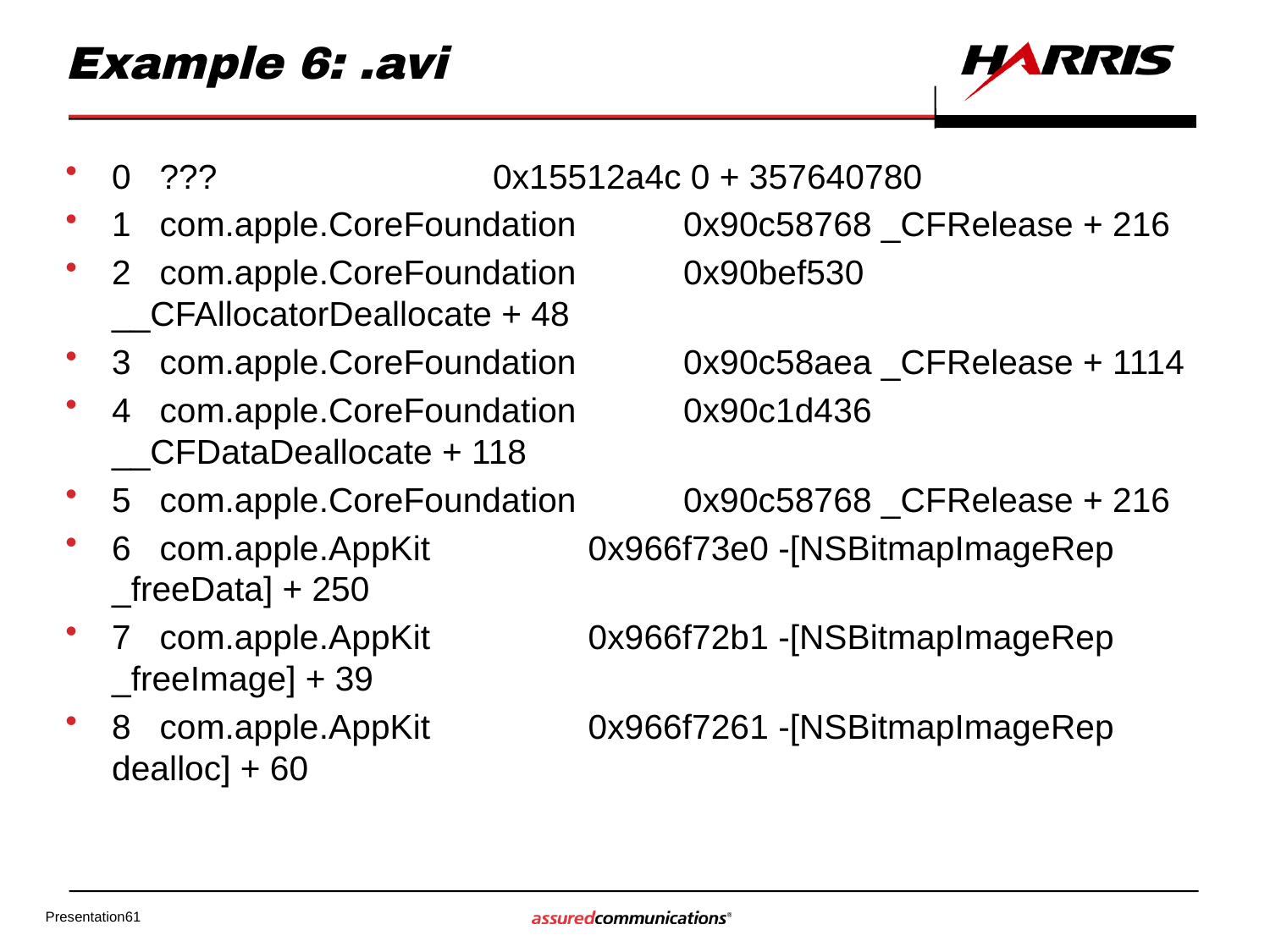

# Example 6: .avi
0   ???                           	0x15512a4c 0 + 357640780
1   com.apple.CoreFoundation      	0x90c58768 _CFRelease + 216
2   com.apple.CoreFoundation      	0x90bef530 __CFAllocatorDeallocate + 48
3   com.apple.CoreFoundation      	0x90c58aea _CFRelease + 1114
4   com.apple.CoreFoundation      	0x90c1d436 __CFDataDeallocate + 118
5   com.apple.CoreFoundation      	0x90c58768 _CFRelease + 216
6   com.apple.AppKit              	0x966f73e0 -[NSBitmapImageRep _freeData] + 250
7   com.apple.AppKit              	0x966f72b1 -[NSBitmapImageRep _freeImage] + 39
8   com.apple.AppKit              	0x966f7261 -[NSBitmapImageRep dealloc] + 60